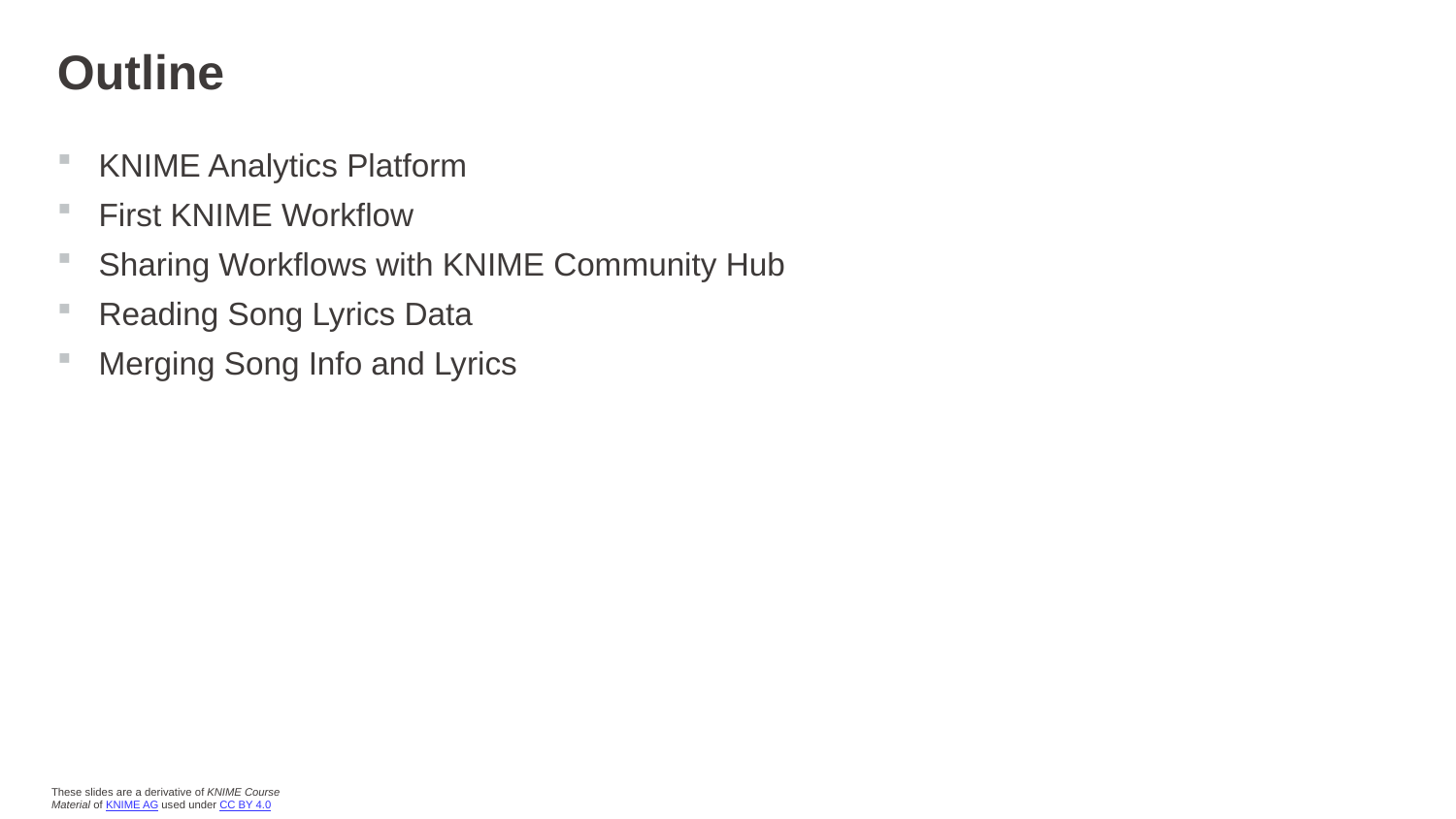

# Outline
KNIME Analytics Platform
First KNIME Workflow
Sharing Workflows with KNIME Community Hub
Reading Song Lyrics Data
Merging Song Info and Lyrics